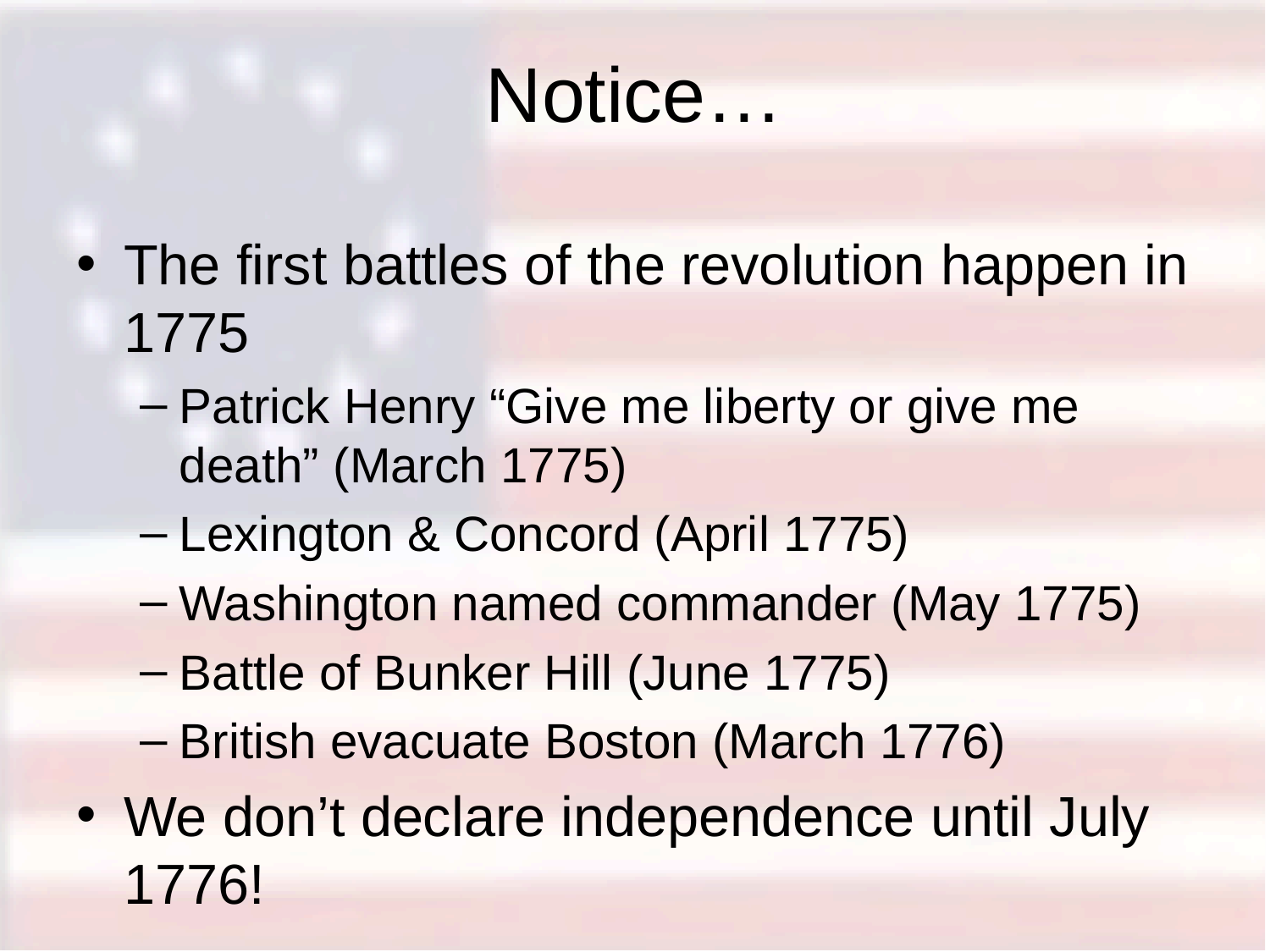

# Notice…
The first battles of the revolution happen in 1775
Patrick Henry “Give me liberty or give me death” (March 1775)
Lexington & Concord (April 1775)
Washington named commander (May 1775)
Battle of Bunker Hill (June 1775)
British evacuate Boston (March 1776)
We don’t declare independence until July 1776!